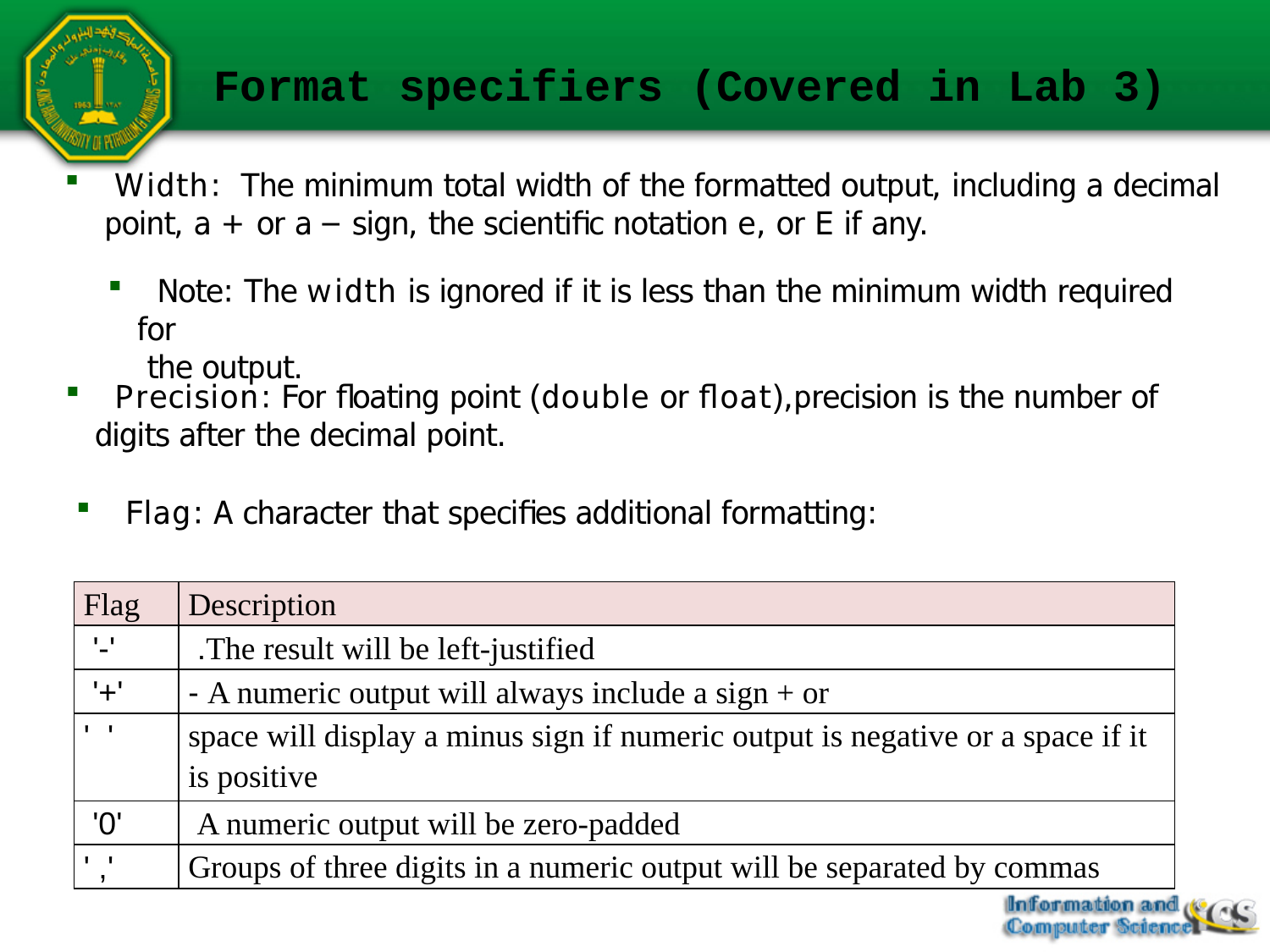

# Format specifiers (Covered in Lab 3)
  Width:  The minimum total width of the formatted output, including a decimal
    point, a + or a – sign, the scientific notation e, or E if any.
  Note: The width is ignored if it is less than the minimum width required for
    the output.
  Precision: For floating point (double or float),precision is the number of
   digits after the decimal point.
  Flag: A character that specifies additional formatting:
| Flag | Description |
| --- | --- |
| '-' | The result will be left-justified. |
| '+' | A numeric output will always include a sign + or - |
| ' ' | space will display a minus sign if numeric output is negative or a space if it is positive |
| '0' | A numeric output will be zero-padded |
| ', ' | Groups of three digits in a numeric output will be separated by commas |